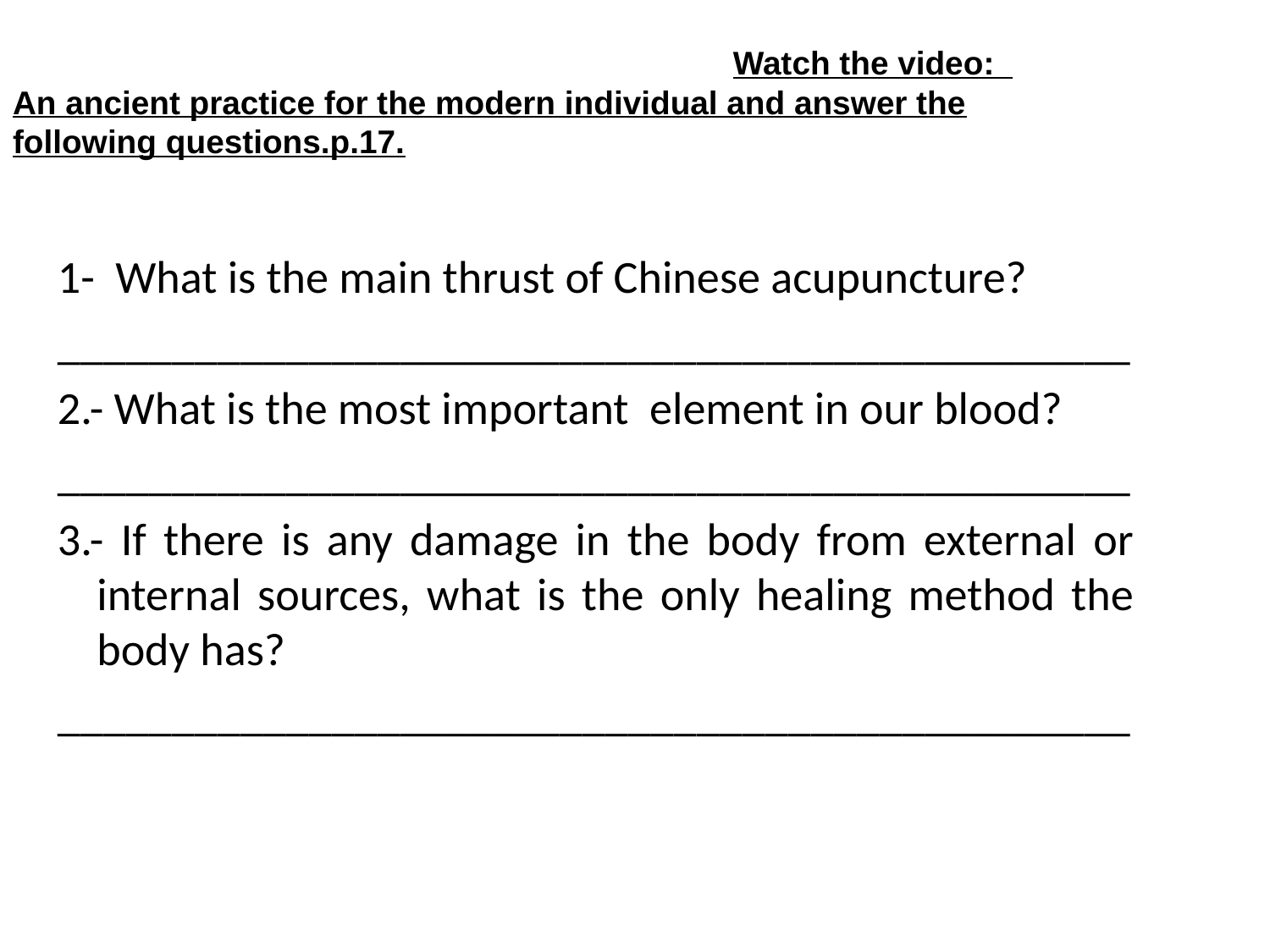

# An anVII. Watch the video An ancient practice for Watch the video:
An ancient practice for the modern individual and answer the following questions.p.17.

t
1-  What is the main thrust of Chinese acupuncture?
_______________________________________________
2.- What is the most important  element in our blood?
_______________________________________________
3.- If there is any damage in the body from external or internal sources, what is the only healing method the body has?
_______________________________________________